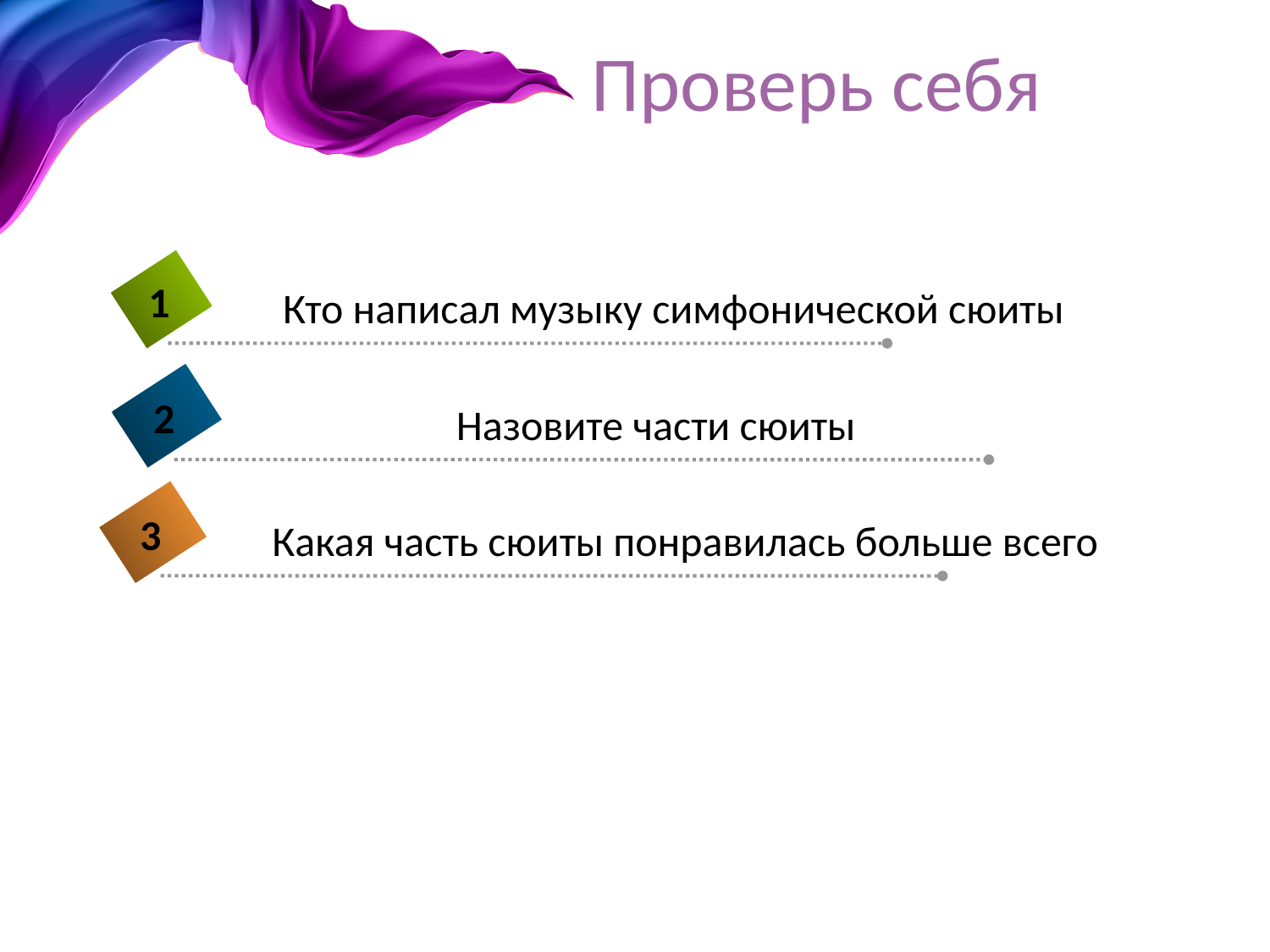

# Проверь себя

1
Кто написал музыку симфонической сюиты

2
Назовите части сюиты

3
Какая часть сюиты понравилась больше всего